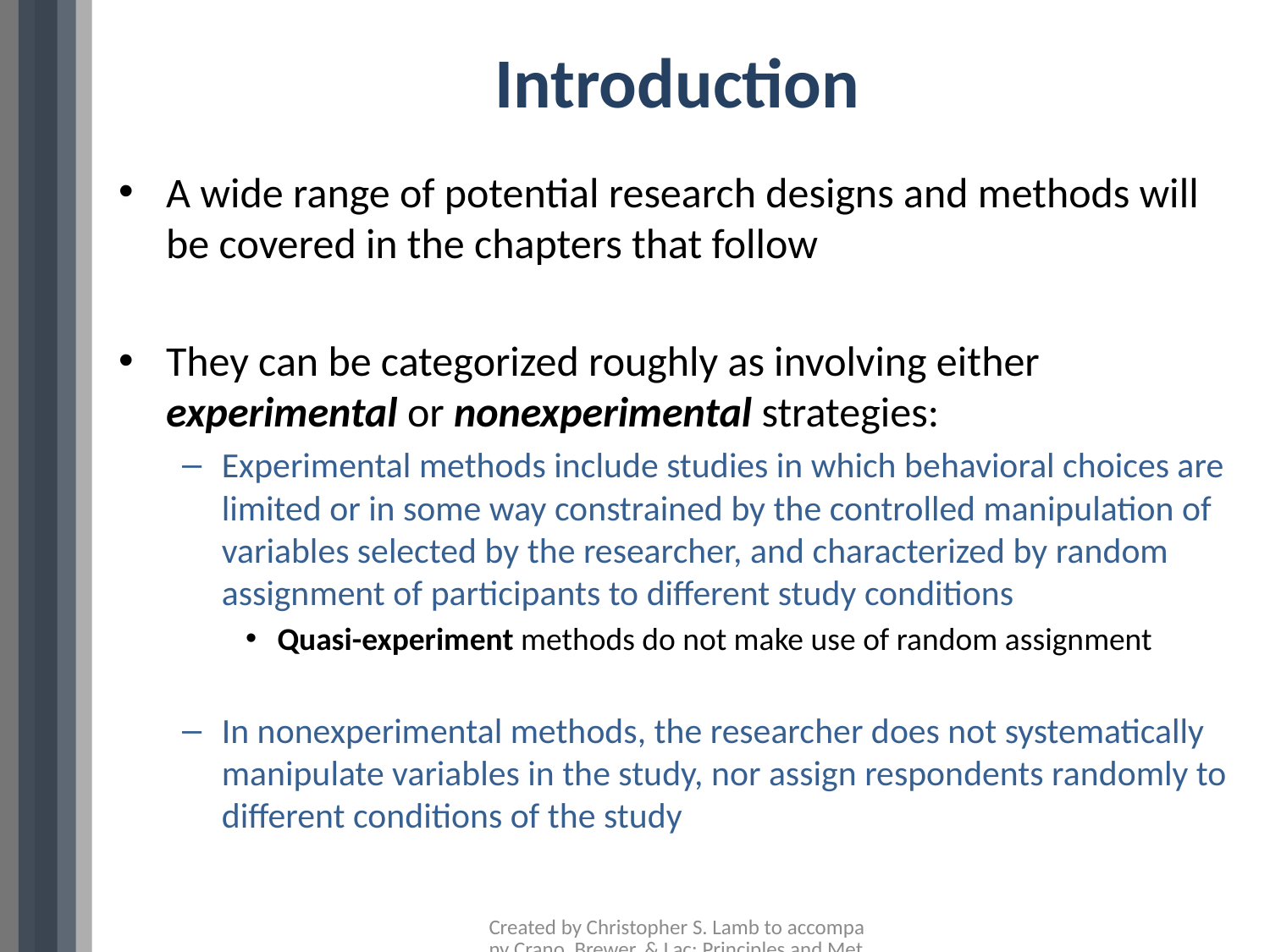

# Introduction
A wide range of potential research designs and methods will be covered in the chapters that follow

They can be categorized roughly as involving either experimental or nonexperimental strategies:
Experimental methods include studies in which behavioral choices are limited or in some way constrained by the controlled manipulation of variables selected by the researcher, and characterized by random assignment of participants to different study conditions
Quasi-experiment methods do not make use of random assignment

In nonexperimental methods, the researcher does not systematically manipulate variables in the study, nor assign respondents randomly to different conditions of the study
Created by Christopher S. Lamb to accompany Crano, Brewer, & Lac: Principles and Methods of Social Research, 3rd Edition, 2015, Routledge/Taylor & Francis